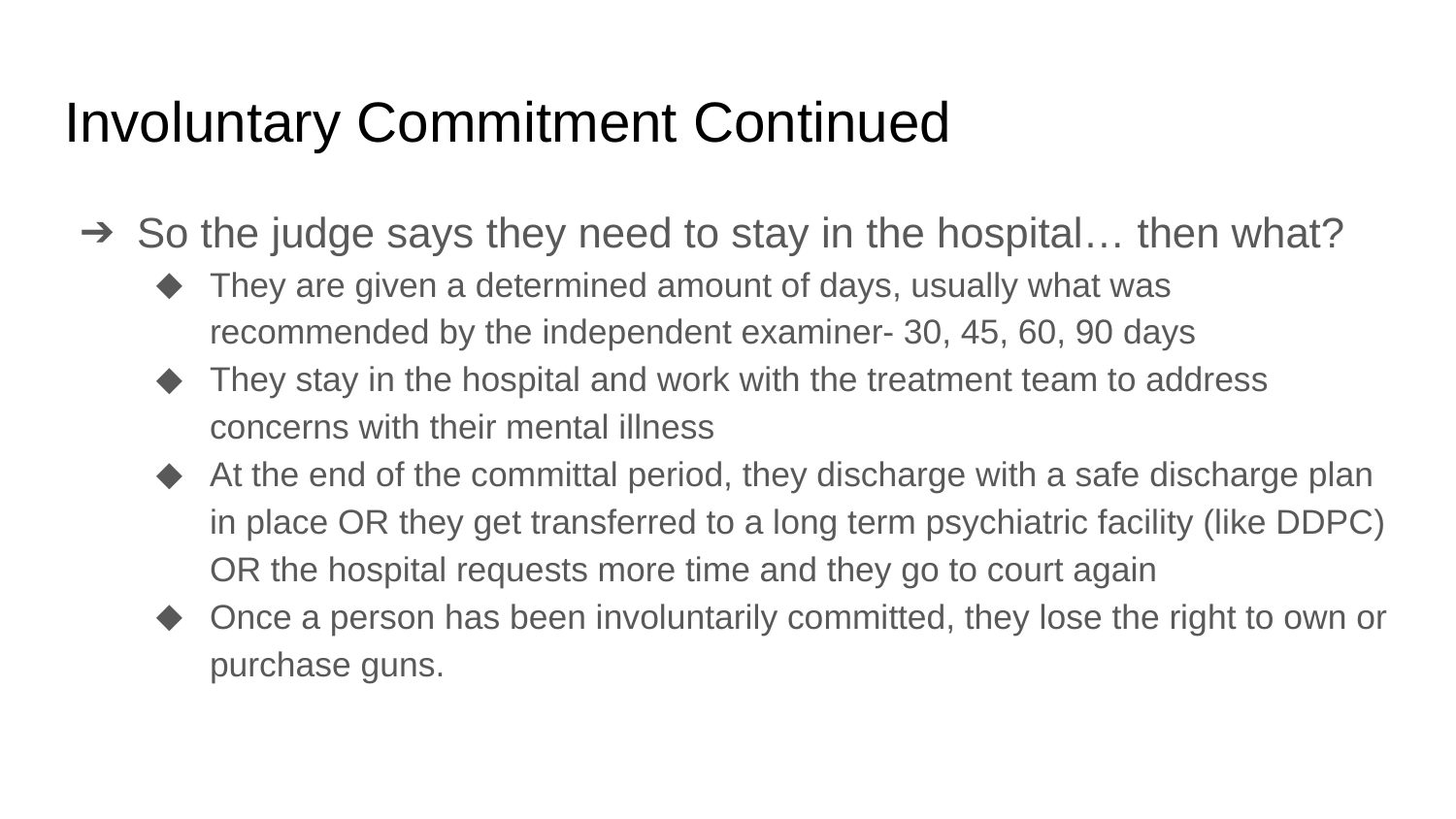

# Involuntary Commitment Continued
So the judge says they need to stay in the hospital… then what?
They are given a determined amount of days, usually what was recommended by the independent examiner- 30, 45, 60, 90 days
They stay in the hospital and work with the treatment team to address concerns with their mental illness
At the end of the committal period, they discharge with a safe discharge plan in place OR they get transferred to a long term psychiatric facility (like DDPC) OR the hospital requests more time and they go to court again
Once a person has been involuntarily committed, they lose the right to own or purchase guns.